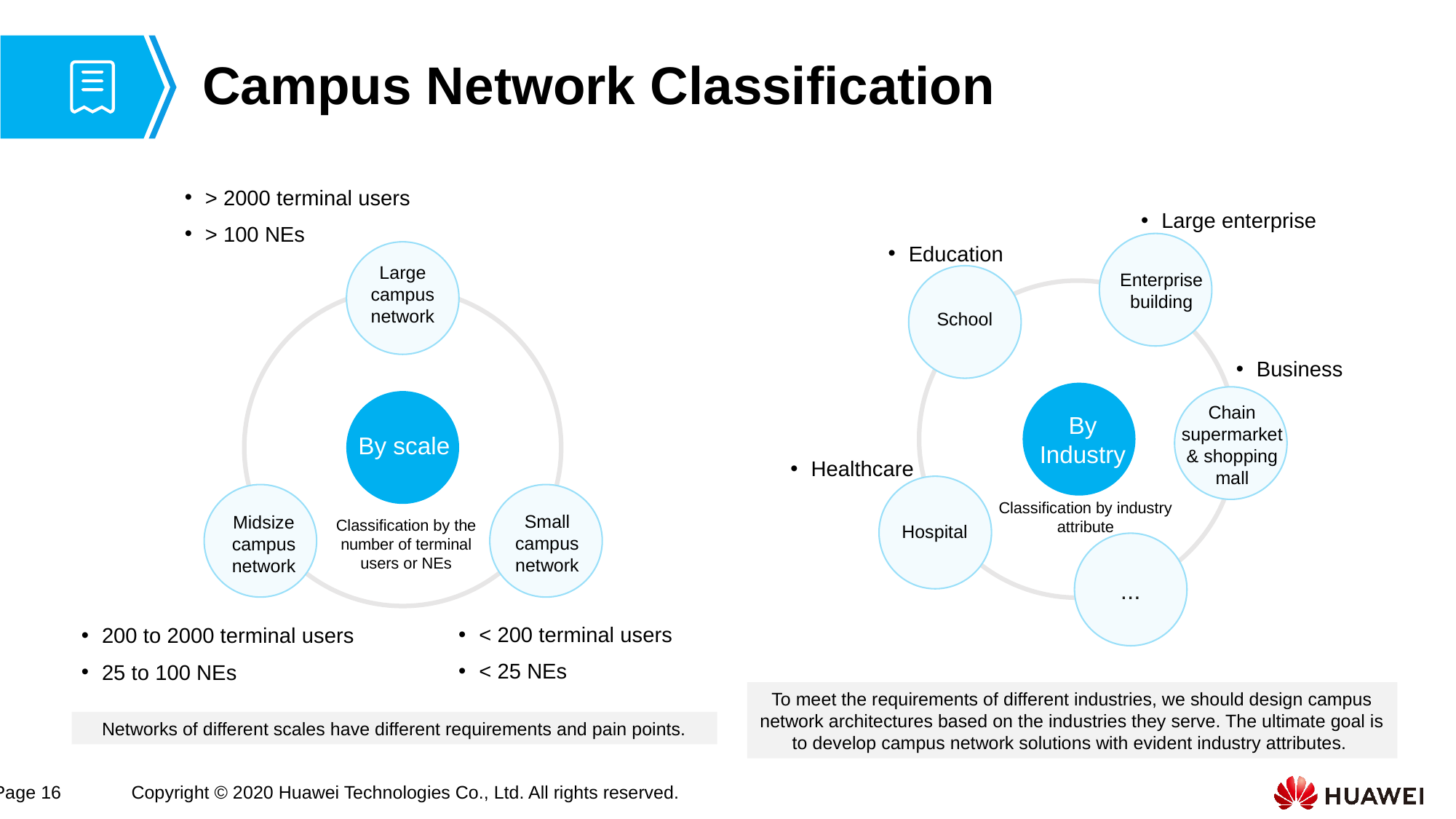

# Campus Network Classification
> 2000 terminal users
> 100 NEs
Large enterprise
Education

Classification by service bearer
...

By the number of terminal users or NEs
Large campus network
Enterprise building
School
Business
Chain supermarket & shopping mall
By Industry
By scale
Healthcare
Classification by industry attribute
Small campus network
Midsize campus network
Classification by the number of terminal users or NEs
Hospital
< 200 terminal users
< 25 NEs
200 to 2000 terminal users
25 to 100 NEs
To meet the requirements of different industries, we should design campus network architectures based on the industries they serve. The ultimate goal is to develop campus network solutions with evident industry attributes.
Networks of different scales have different requirements and pain points.